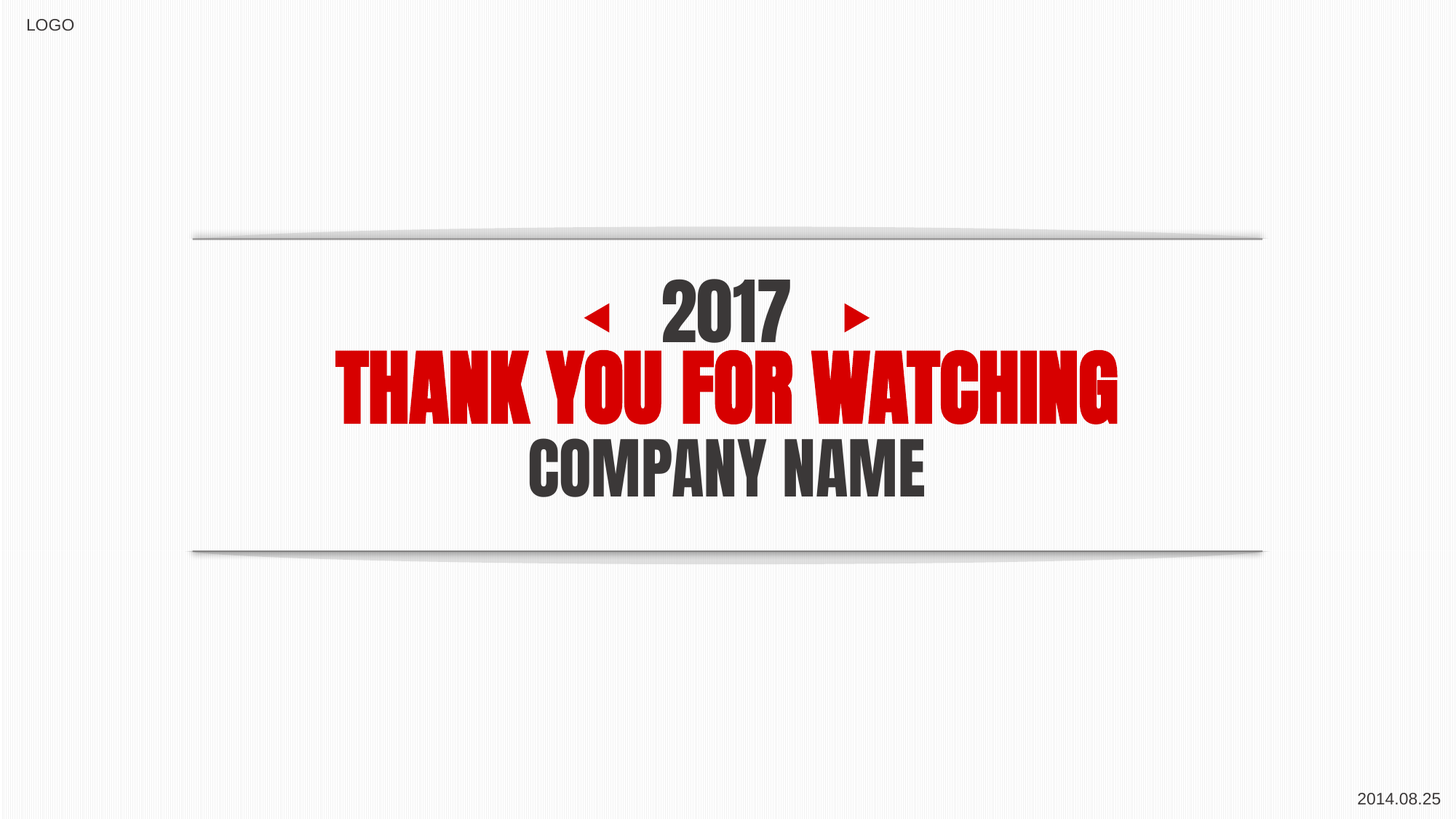

LOGO

2017

THANK YOU FOR WATCHING
COMPANY NAME
2014.08.25